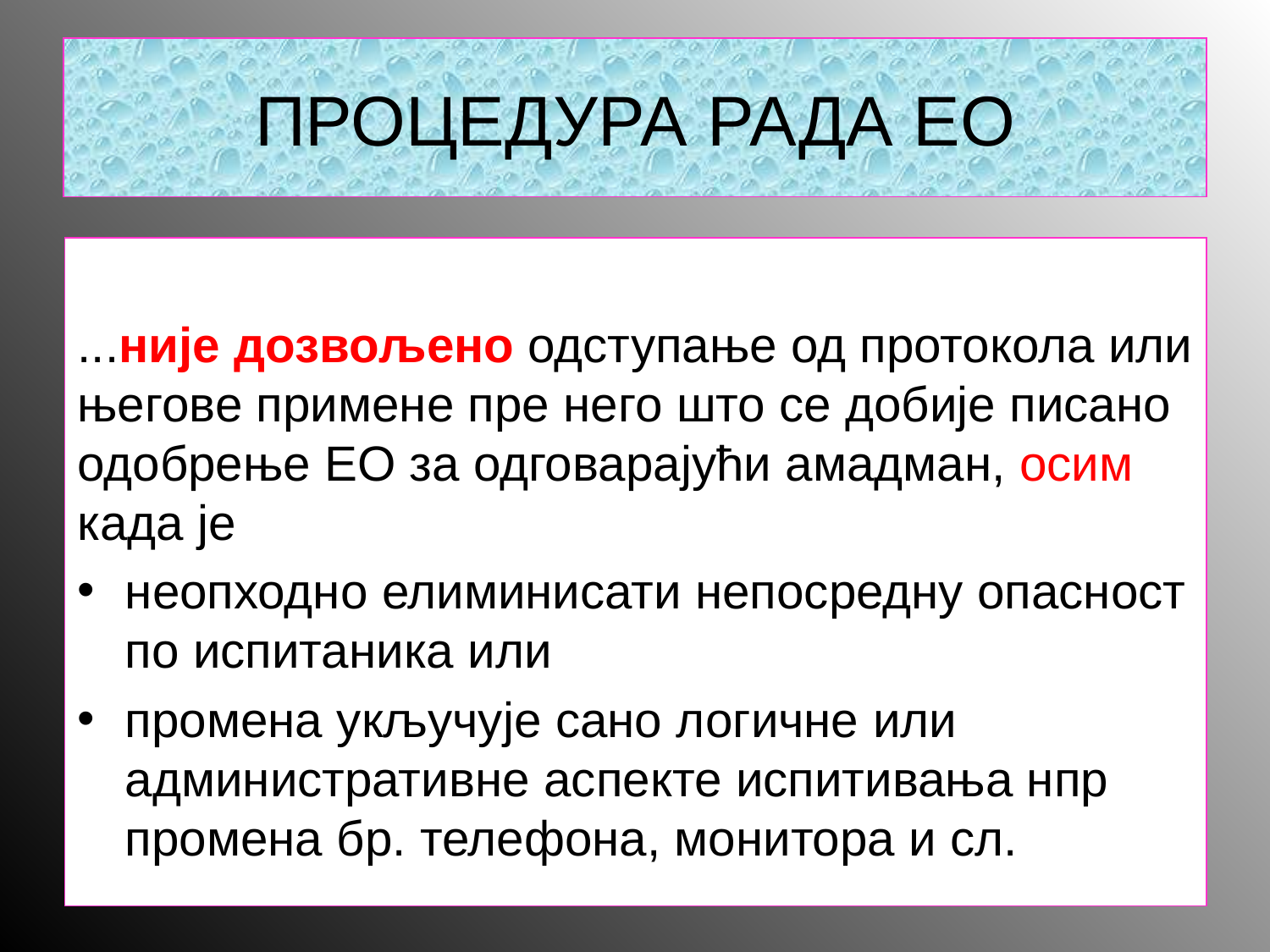

# ПРОЦЕДУРА РАДА ЕО

...није дозвољено одступање од протокола или његове примене пре него што се добије писано одобрење ЕО за одговарајући амадман, осим када је
неопходно елиминисати непосредну опасност по испитаника или
промена укључује сано логичне или административне аспекте испитивања нпр промена бр. телефона, монитора и сл.